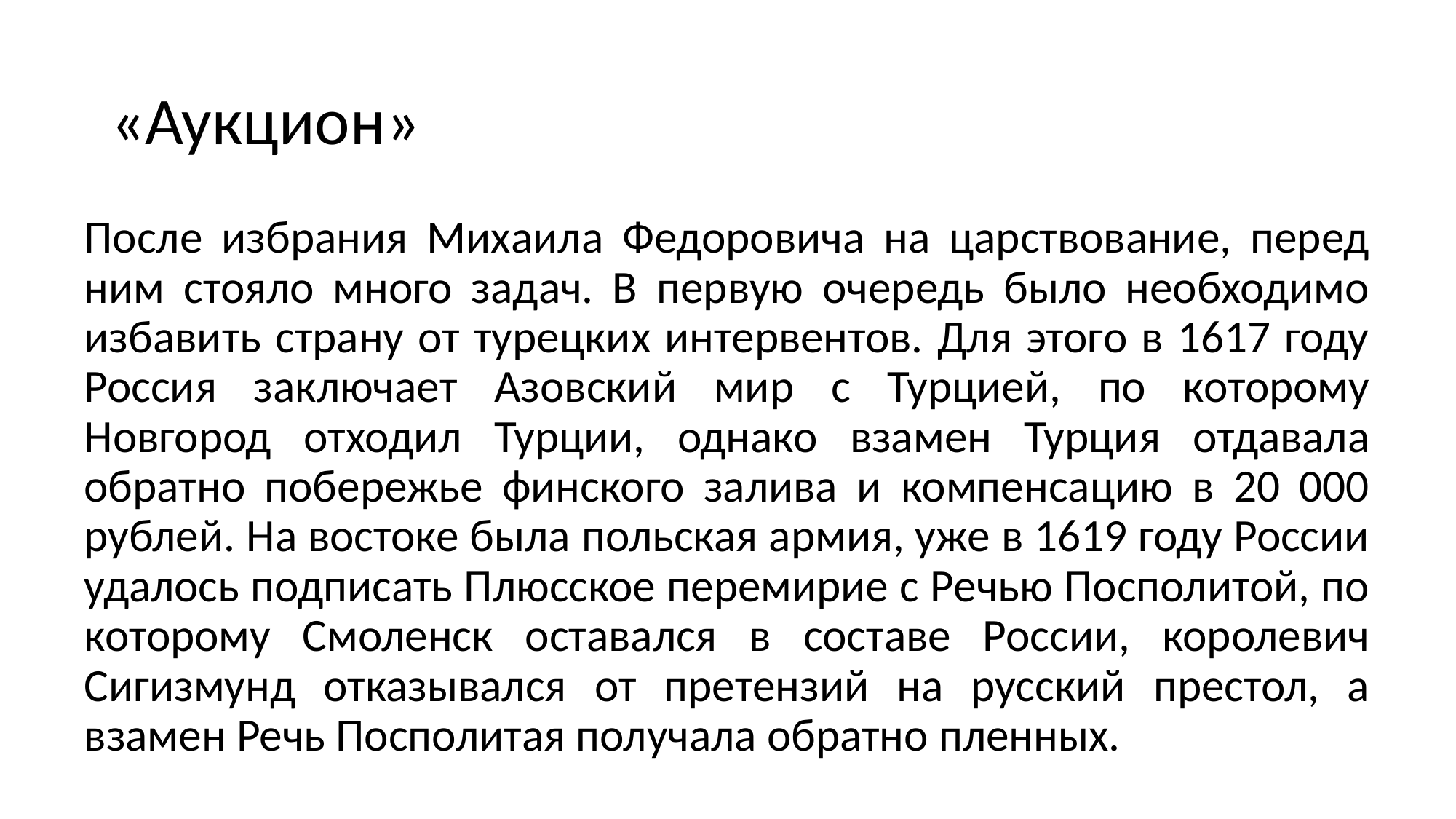

# «Аукцион»
После избрания Михаила Федоровича на царствование, перед ним стояло много задач. В первую очередь было необходимо избавить страну от турецких интервентов. Для этого в 1617 году Россия заключает Азовский мир с Турцией, по которому Новгород отходил Турции, однако взамен Турция отдавала обратно побережье финского залива и компенсацию в 20 000 рублей. На востоке была польская армия, уже в 1619 году России удалось подписать Плюсское перемирие с Речью Посполитой, по которому Смоленск оставался в составе России, королевич Сигизмунд отказывался от претензий на русский престол, а взамен Речь Посполитая получала обратно пленных.